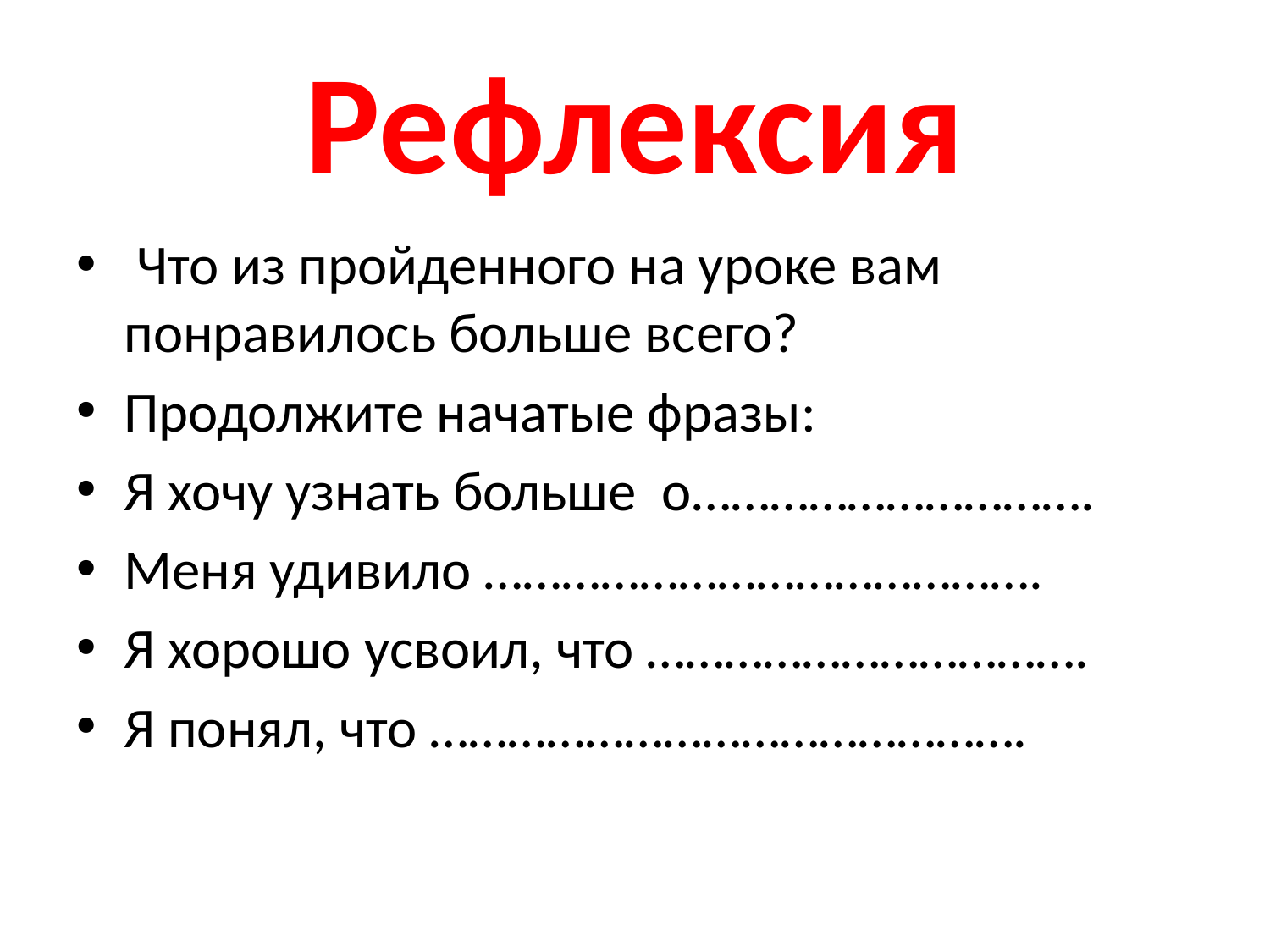

# Рефлексия
 Что из пройденного на уроке вам понравилось больше всего?
Продолжите начатые фразы:
Я хочу узнать больше  о………………………….
Меня удивило …………………………………….
Я хорошо усвоил, что …………………………….
Я понял, что ……………………………………….